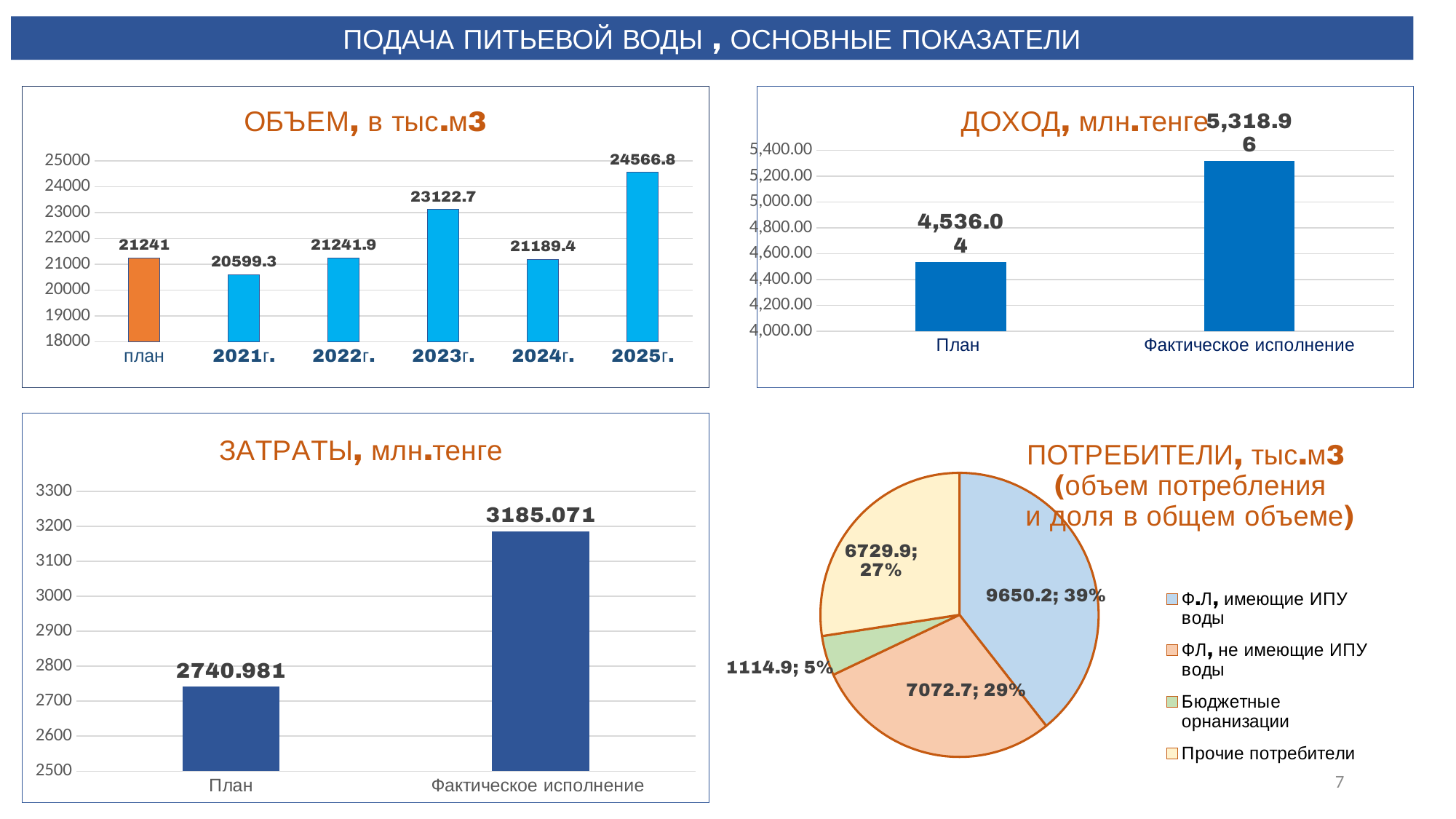

ПОДАЧА ПИТЬЕВОЙ ВОДЫ , ОСНОВНЫЕ ПОКАЗАТЕЛИ

### Chart: ОБЪЕМ, в тыс.м3

| Category | Ряд 1 |
|---|---|
| план | 21241.0 |
| 2021г. | 20599.3 |
| 2022г. | 21241.9 |
| 2023г. | 23122.7 |
| 2024г. | 21189.4 |
| 2025г. | 24566.8 |

### Chart: ДОХОД, млн.тенге

| Category | Доход, млн.тенге |
|---|---|
| План  | 4536.04 |
| Фактическое исполнение | 5318.962 |

### Chart: ЗАТРАТЫ, млн.тенге

| Category | Ряд 1 |
|---|---|
| План | 2740.981 |
| Фактическое исполнение  | 3185.071 |

### Chart: ПОТРЕБИТЕЛИ, тыс.м3
 (объем потребления
 и доля в общем объеме)

| Category | Продажи |
|---|---|
| Ф.Л, имеющие ИПУ воды | 9650.2 |
| ФЛ, не имеющие ИПУ воды | 7072.7 |
| Бюджетные орнанизации | 1114.9 |
| Прочие потребители | 6729.9 |
7